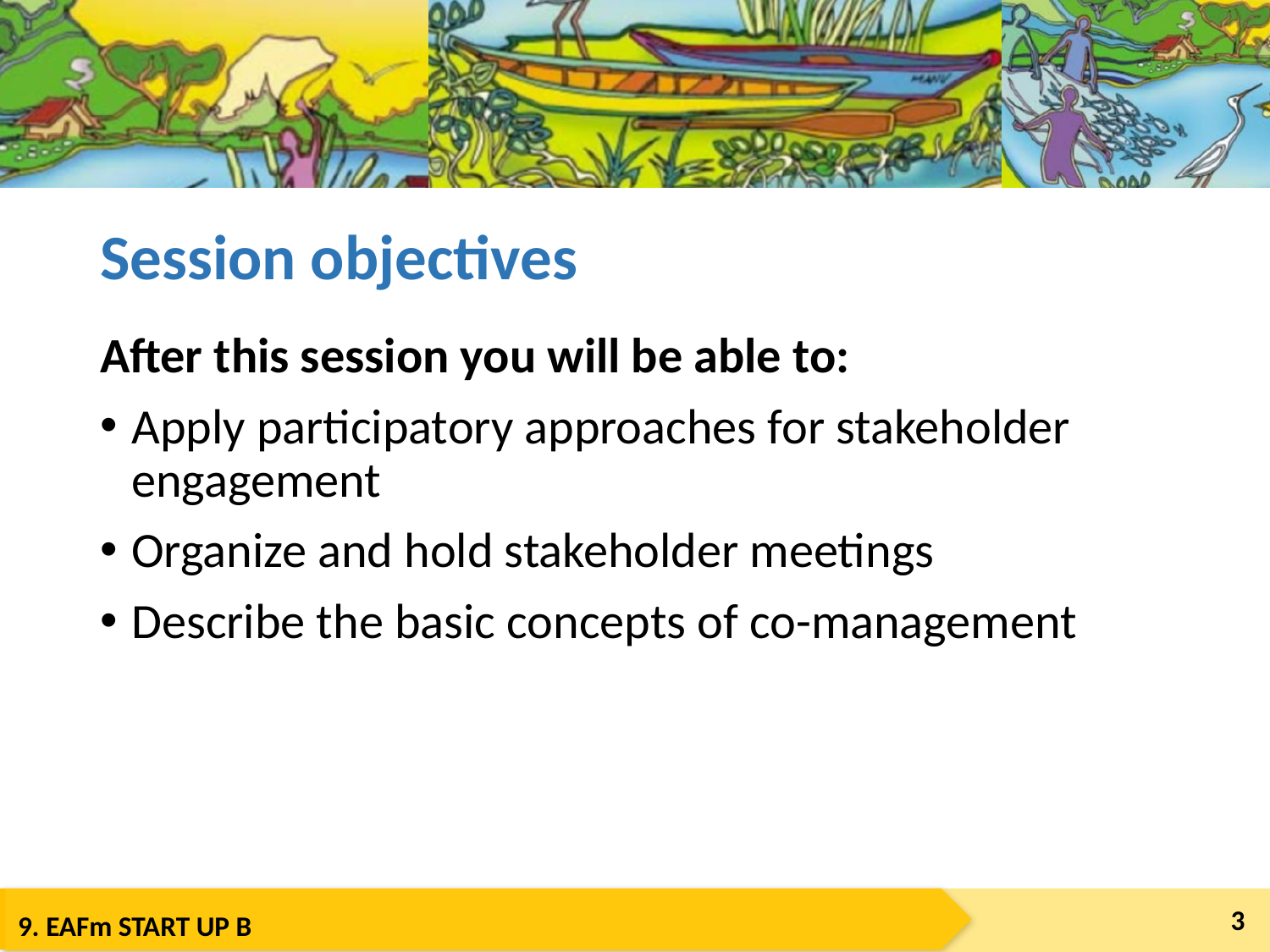

# Session objectives

After this session you will be able to:
Apply participatory approaches for stakeholder engagement
Organize and hold stakeholder meetings
Describe the basic concepts of co-management

3